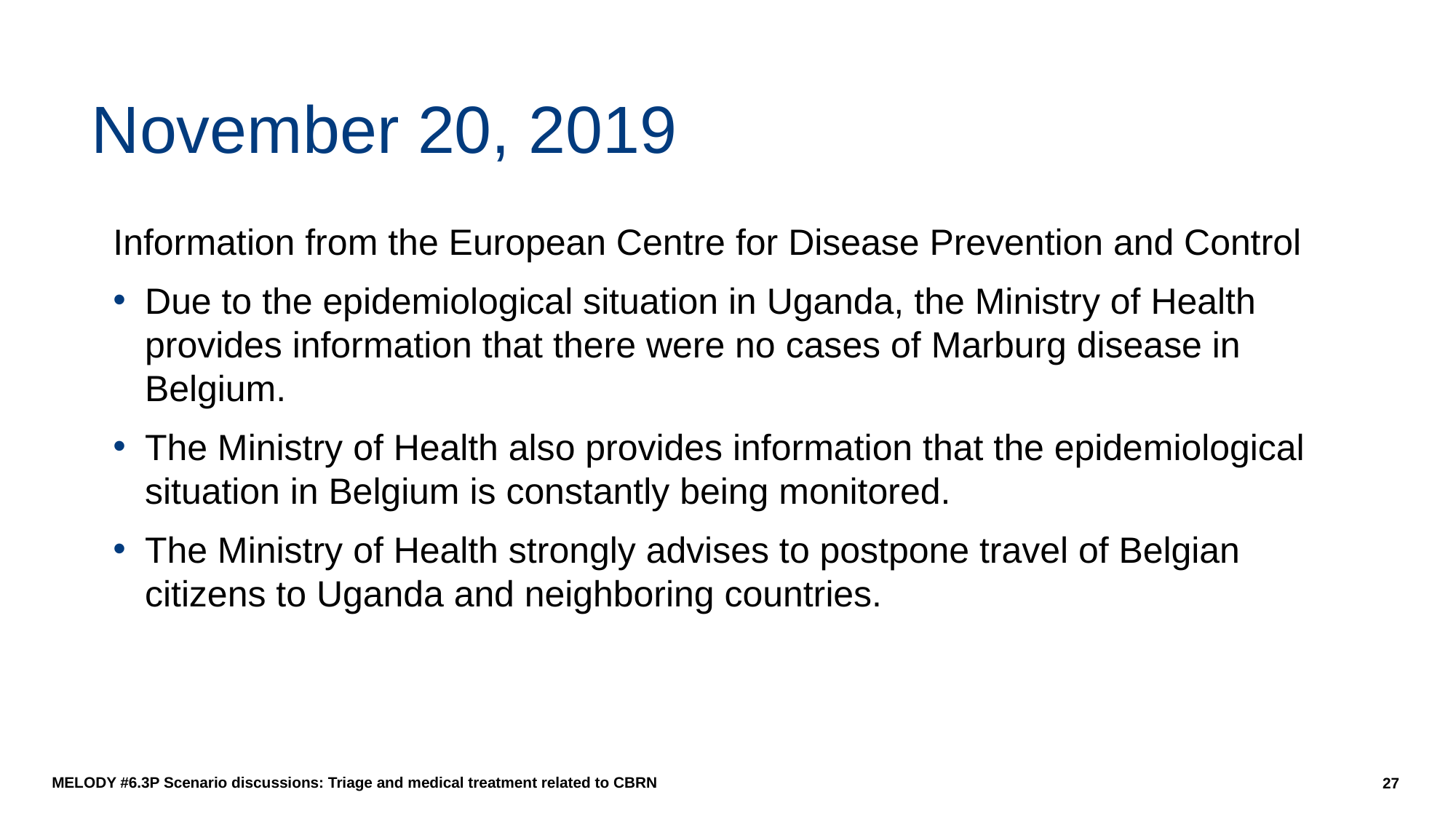

# November 20, 2019
Information from the European Centre for Disease Prevention and Control
Due to the epidemiological situation in Uganda, the Ministry of Health provides information that there were no cases of Marburg disease in Belgium.
The Ministry of Health also provides information that the epidemiological situation in Belgium is constantly being monitored.
The Ministry of Health strongly advises to postpone travel of Belgian citizens to Uganda and neighboring countries.
MELODY #6.3P Scenario discussions: Triage and medical treatment related to CBRN
27